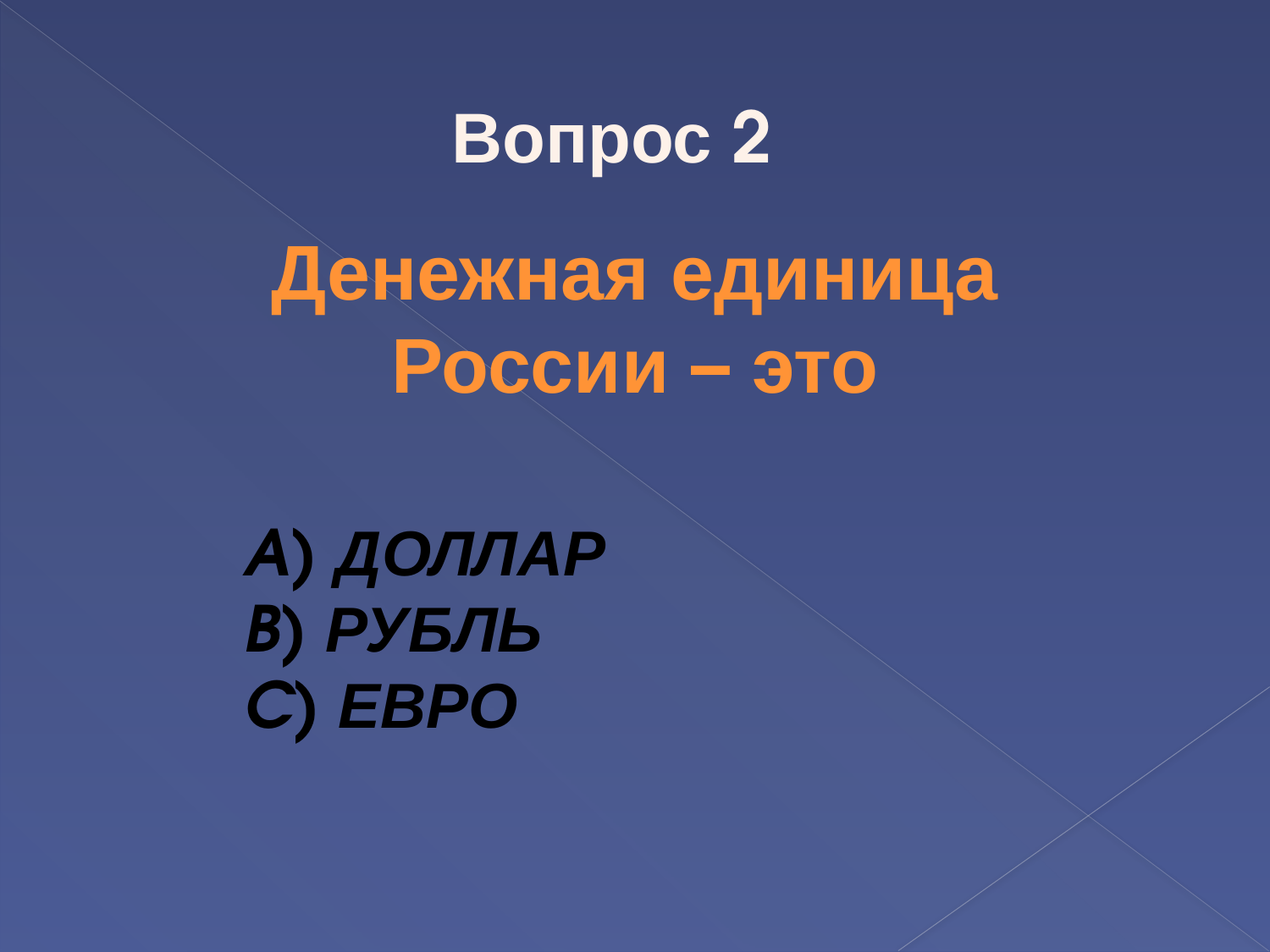

Вопрос 2
Денежная единица
России – это
A) ДОЛЛАР
B) РУБЛЬ
C) ЕВРО